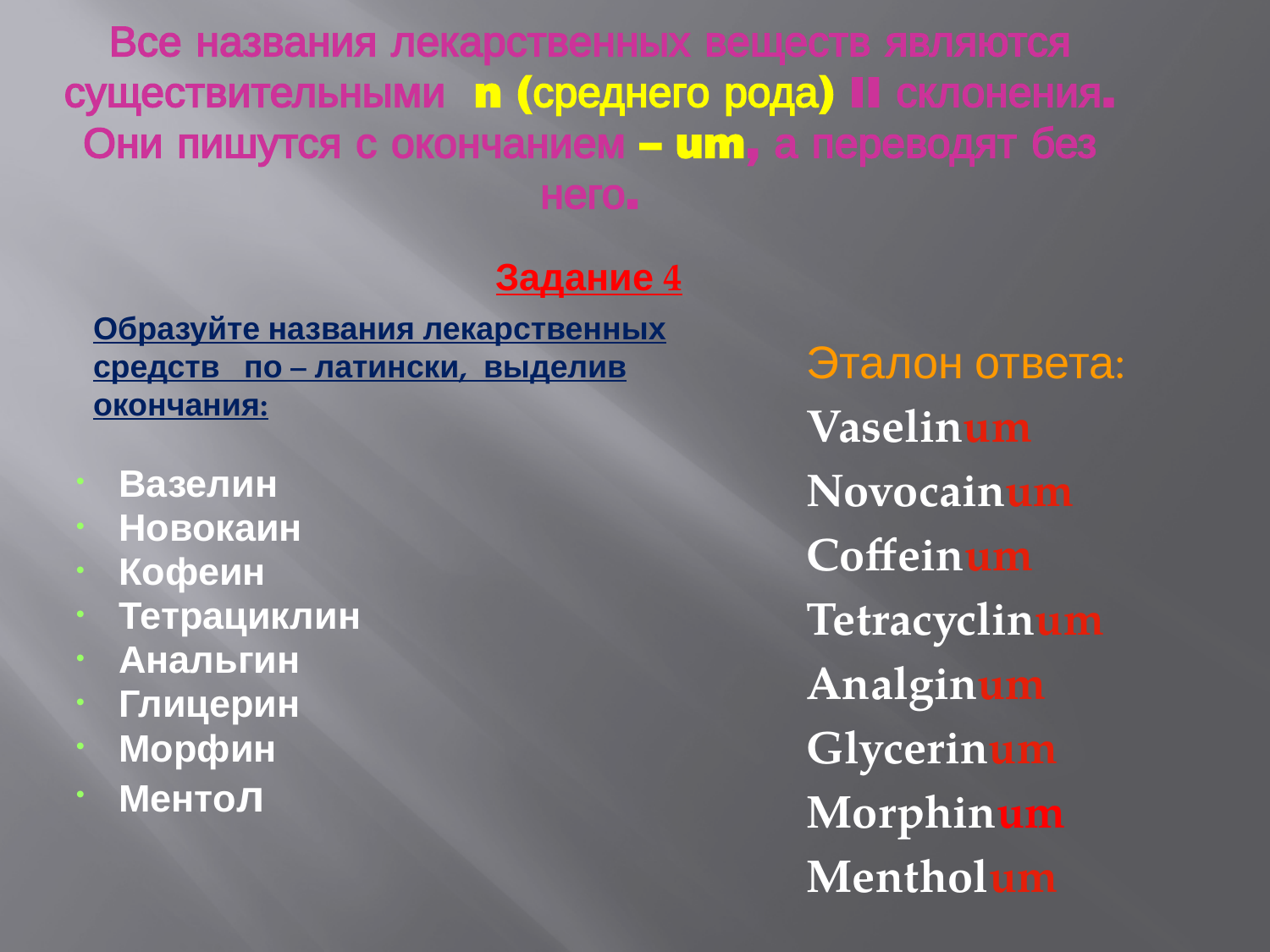

# Все названия лекарственных веществ являются существительными  n (среднего рода) II склонения. Они пишутся с окончанием – um, а переводят без него.
Задание 4

Образуйте названия лекарственных средств   по – латински,  выделив окончания:

Вазелин
Новокаин
Кофеин
Тетрациклин
Анальгин
Глицерин
Морфин
Ментол

Эталон ответа:
Vaselinum
Novocainum
Coffeinum
Tetracyclinum
Analginum
Glycerinum
Morphinum
Mentholum